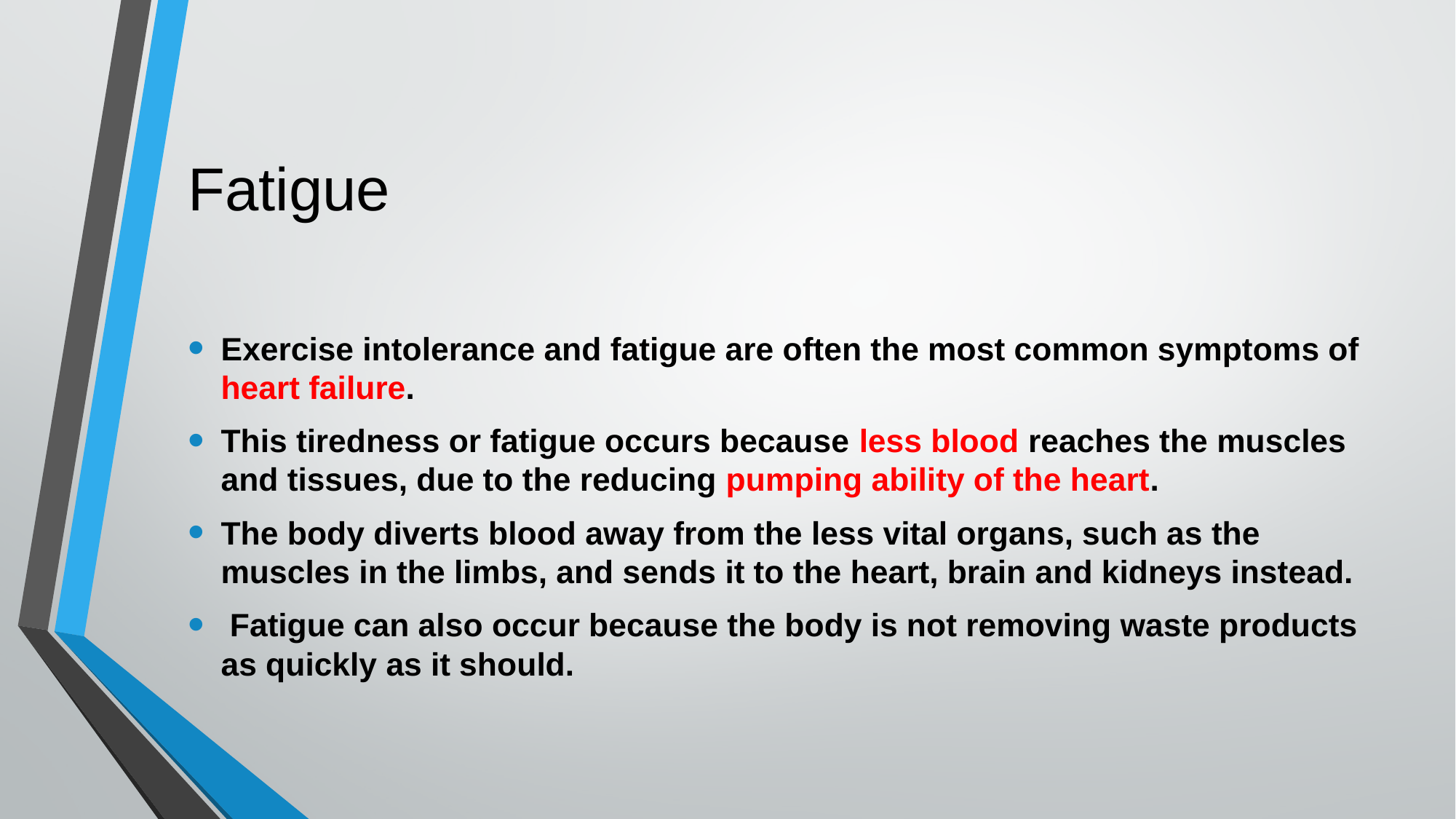

# Fatigue
Exercise intolerance and fatigue are often the most common symptoms of heart failure.
This tiredness or fatigue occurs because less blood reaches the muscles and tissues, due to the reducing pumping ability of the heart.
The body diverts blood away from the less vital organs, such as the muscles in the limbs, and sends it to the heart, brain and kidneys instead.
 Fatigue can also occur because the body is not removing waste products as quickly as it should.